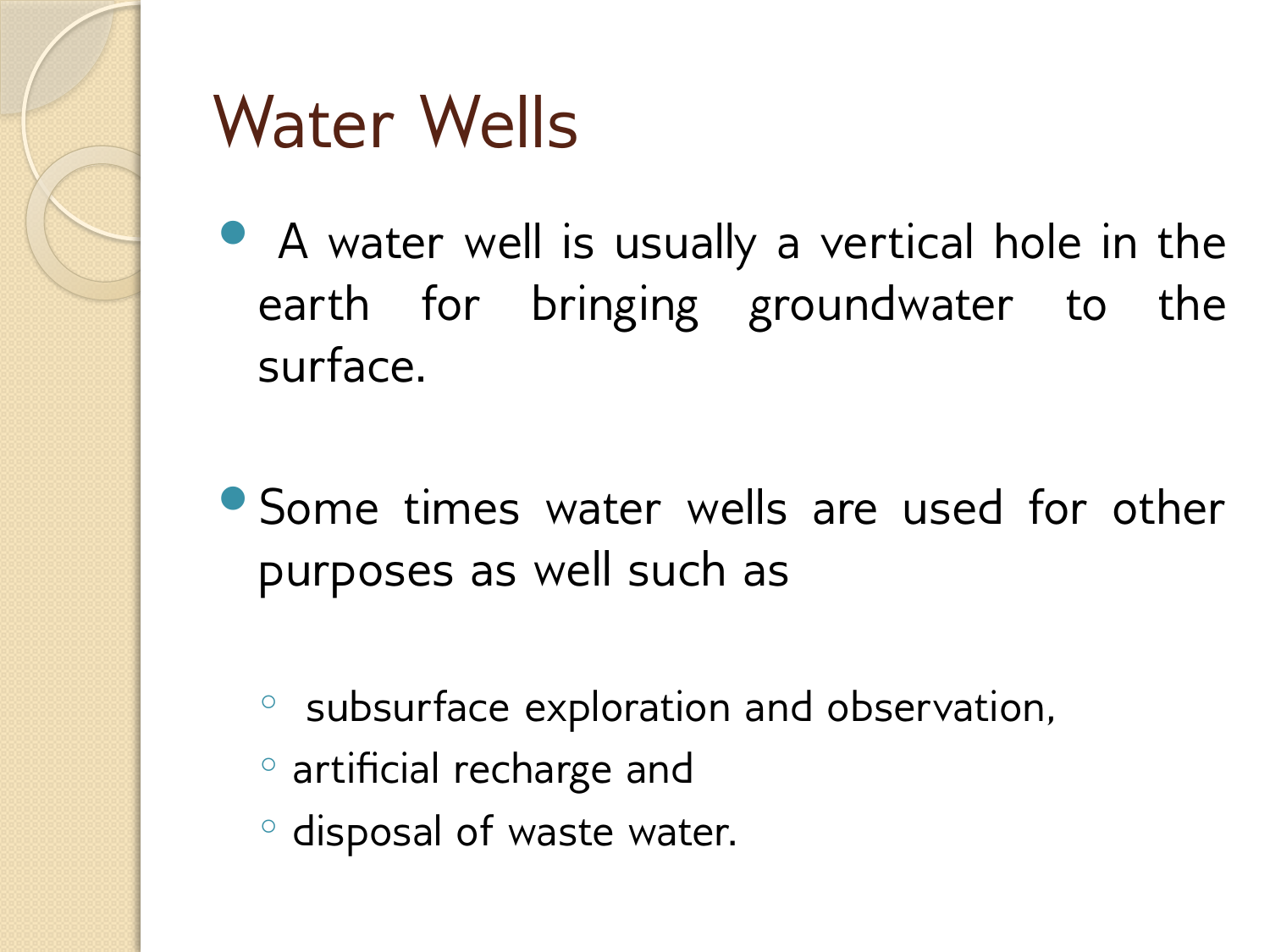

# Water Wells
 A water well is usually a vertical hole in the earth for bringing groundwater to the surface.

Some times water wells are used for other purposes as well such as

 subsurface exploration and observation,
artificial recharge and
disposal of waste water.